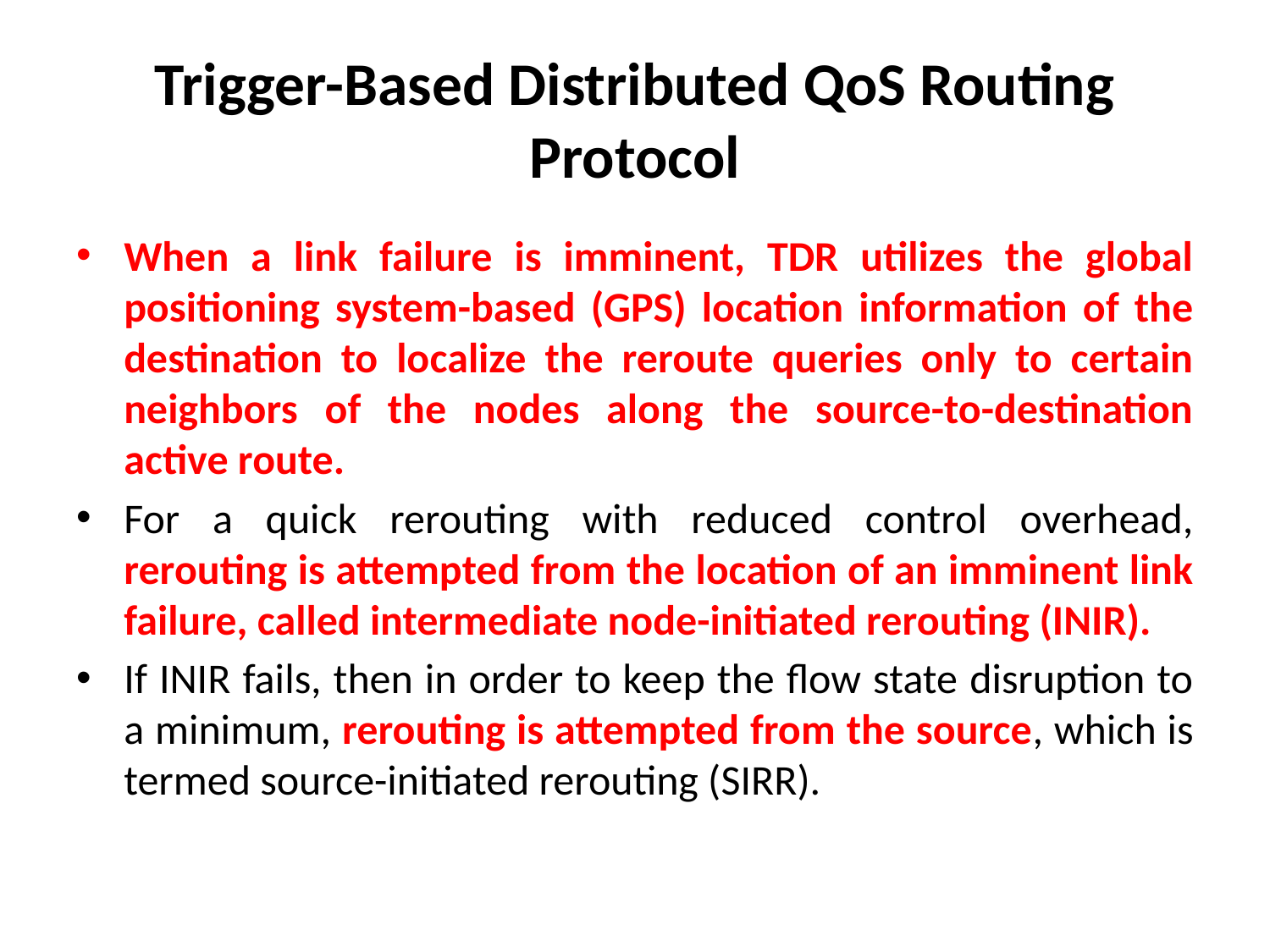

# Trigger-Based Distributed QoS Routing Protocol
When a link failure is imminent, TDR utilizes the global positioning system-based (GPS) location information of the destination to localize the reroute queries only to certain neighbors of the nodes along the source-to-destination active route.
For a quick rerouting with reduced control overhead, rerouting is attempted from the location of an imminent link failure, called intermediate node-initiated rerouting (INIR).
If INIR fails, then in order to keep the flow state disruption to a minimum, rerouting is attempted from the source, which is termed source-initiated rerouting (SIRR).